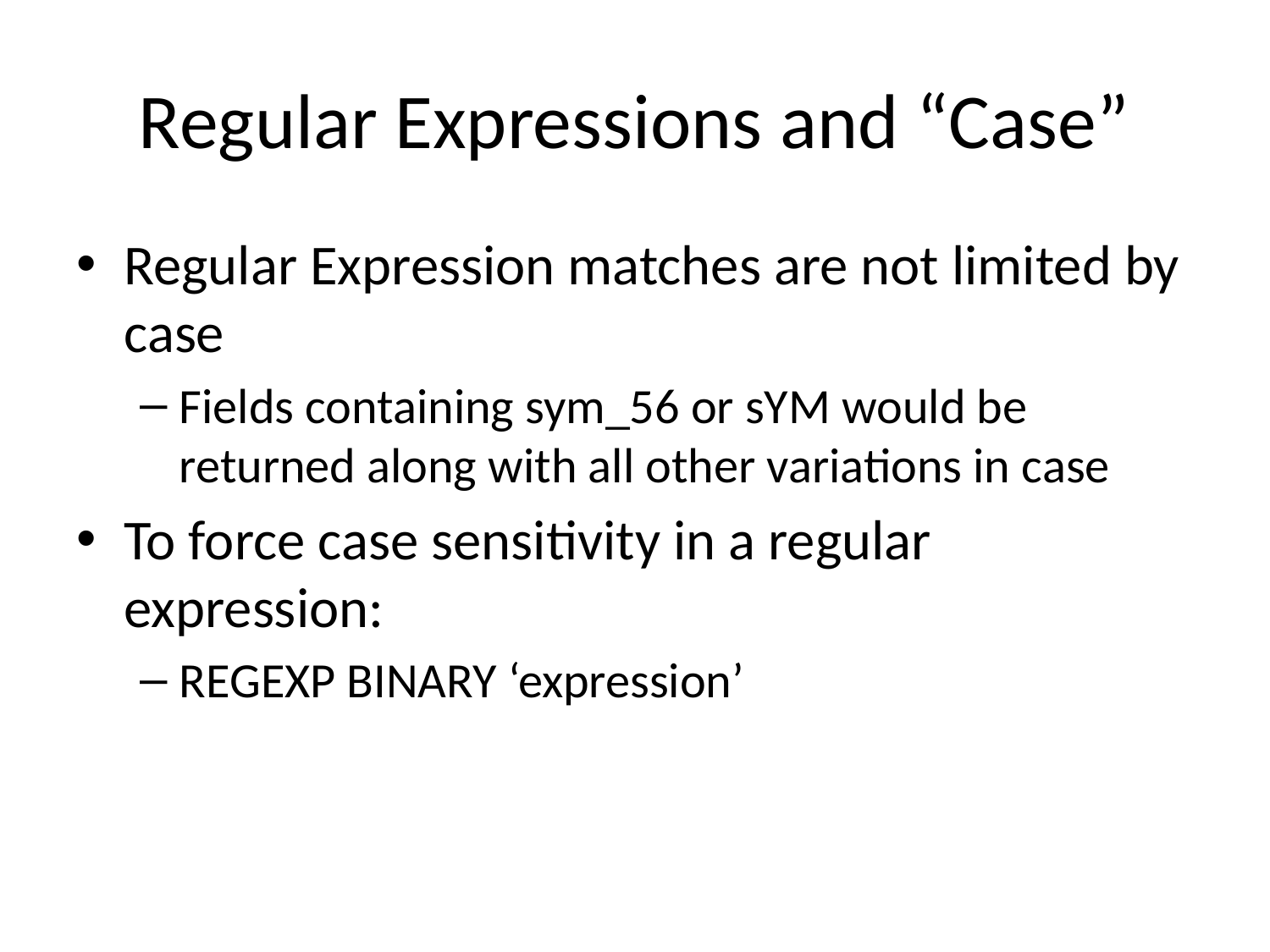

# Regular Expressions and “Case”
Regular Expression matches are not limited by case
Fields containing sym_56 or sYM would be returned along with all other variations in case
To force case sensitivity in a regular expression:
REGEXP BINARY ‘expression’